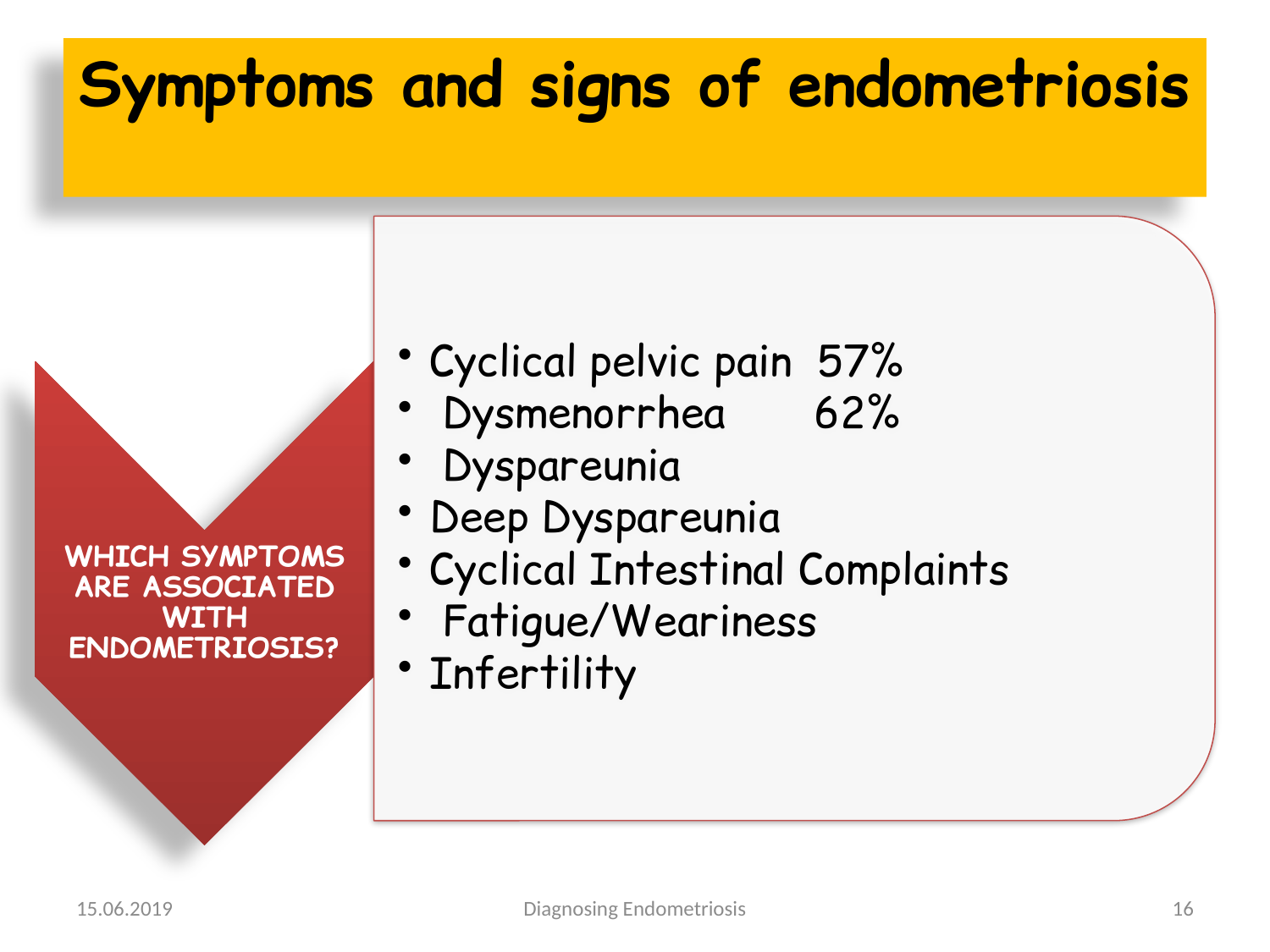

Symptoms and signs of endometriosis
WHICH SYMPTOMS ARE ASSOCIATED WITH ENDOMETRIOSIS?
Cyclical pelvic pain  57%
 Dysmenorrhea       62%
 Dyspareunia
Deep Dyspareunia
Cyclical Intestinal Complaints
 Fatigue/Weariness
Infertility
15.06.2019
Diagnosing Endometriosis
16